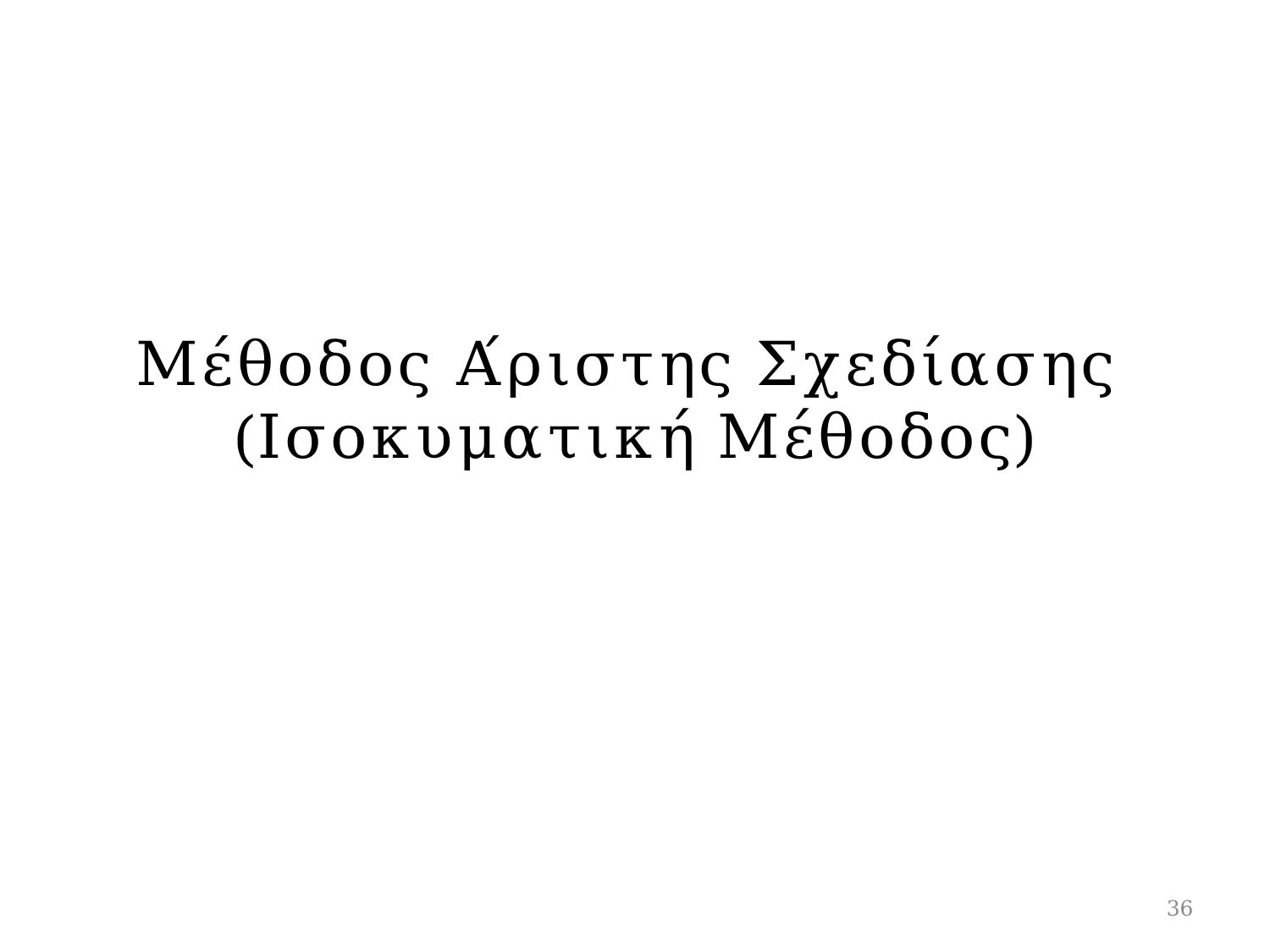

# Μέθοδος Άριστης Σχεδίασης (Ισοκυματική Μέθοδος)

36